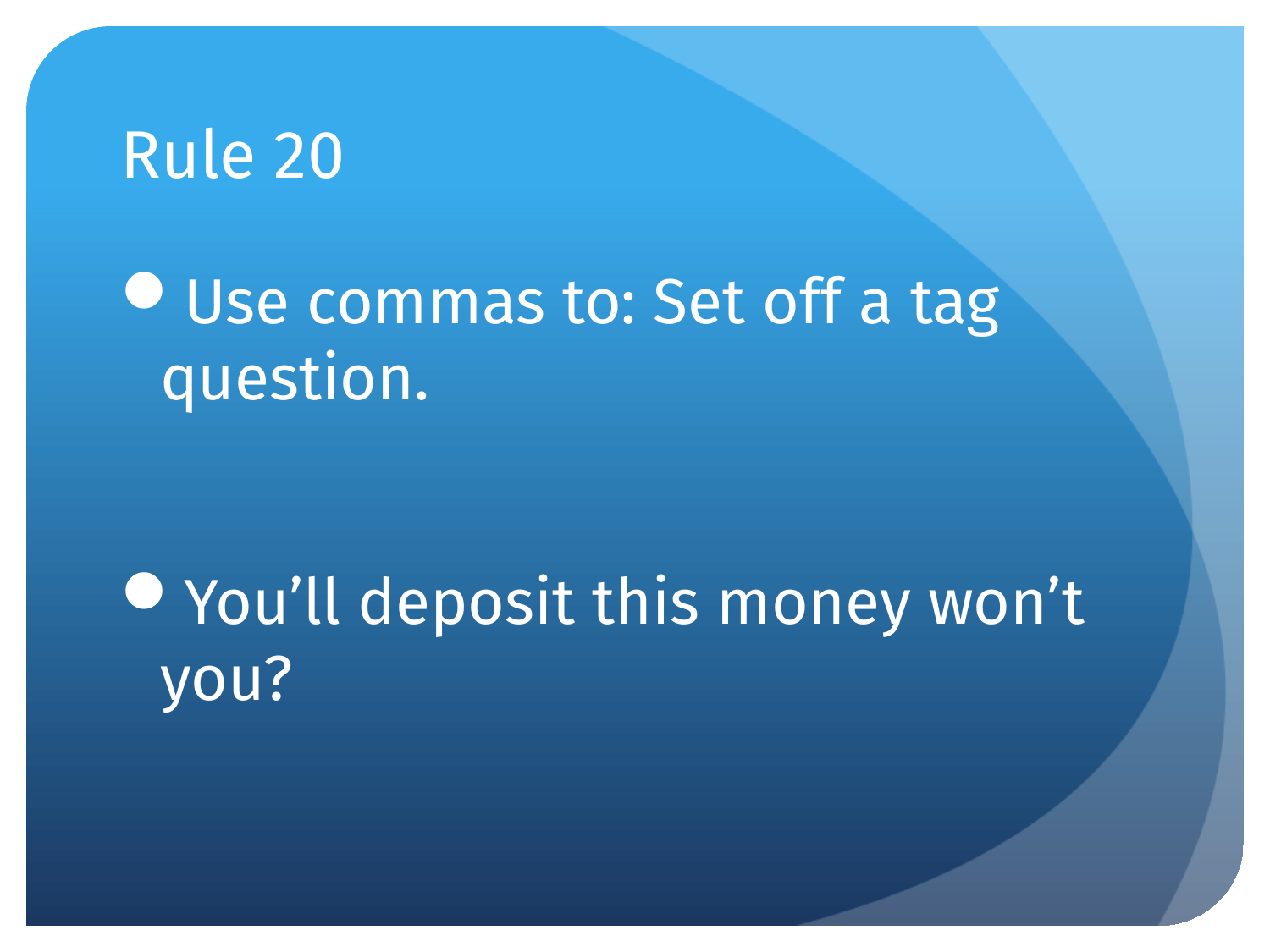

# Rule 20
Use commas to: Set off a tag question.
You’ll deposit this money won’t you?